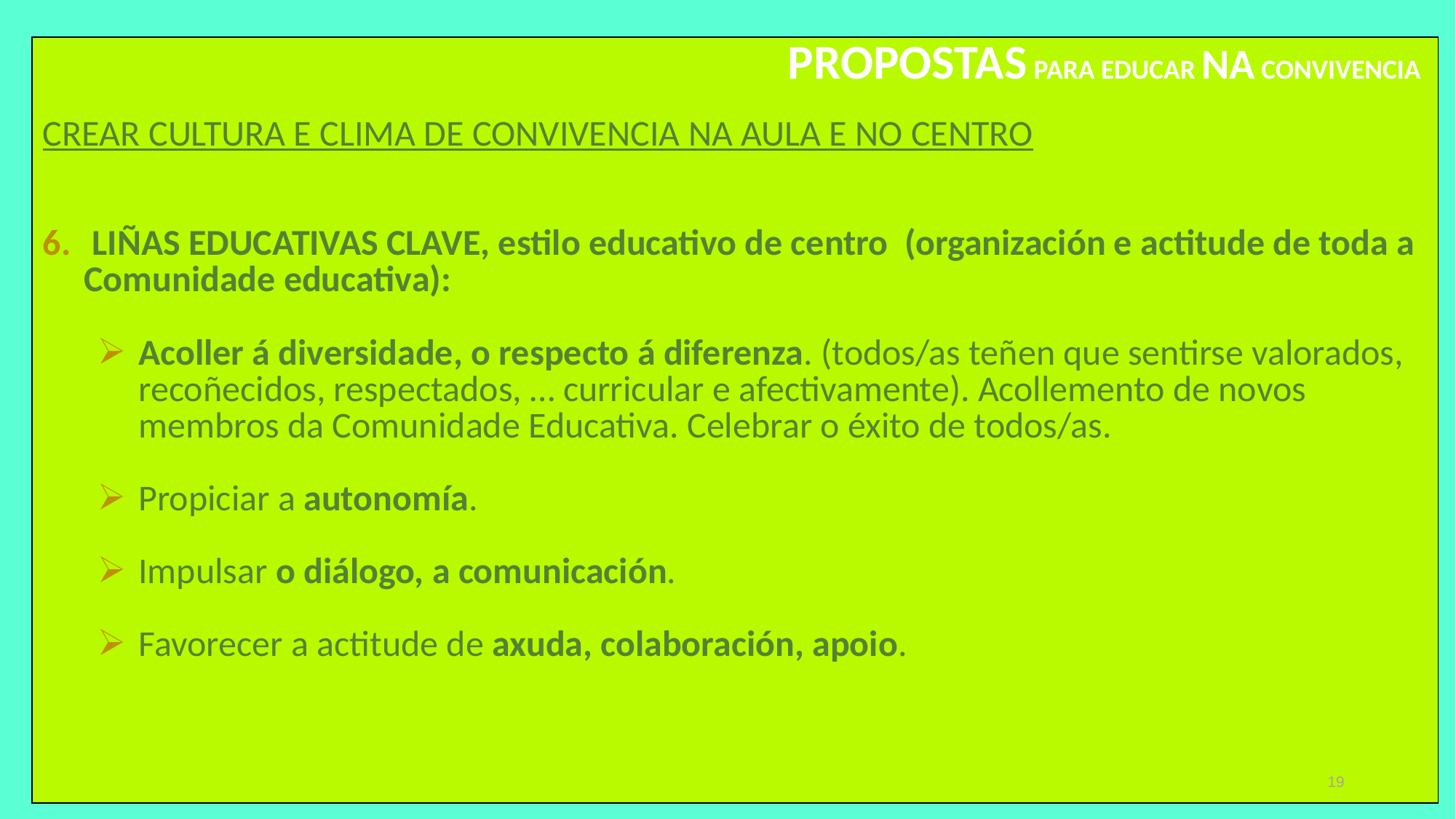

| PROPOSTAS PARA EDUCAR NA CONVIVENCIA CREAR CULTURA E CLIMA DE CONVIVENCIA NA AULA E NO CENTRO LIÑAS EDUCATIVAS CLAVE, estilo educativo de centro (organización e actitude de toda a Comunidade educativa): Acoller á diversidade, o respecto á diferenza. (todos/as teñen que sentirse valorados, recoñecidos, respectados, … curricular e afectivamente). Acollemento de novos membros da Comunidade Educativa. Celebrar o éxito de todos/as. Propiciar a autonomía. Impulsar o diálogo, a comunicación. Favorecer a actitude de axuda, colaboración, apoio. |
| --- |
19